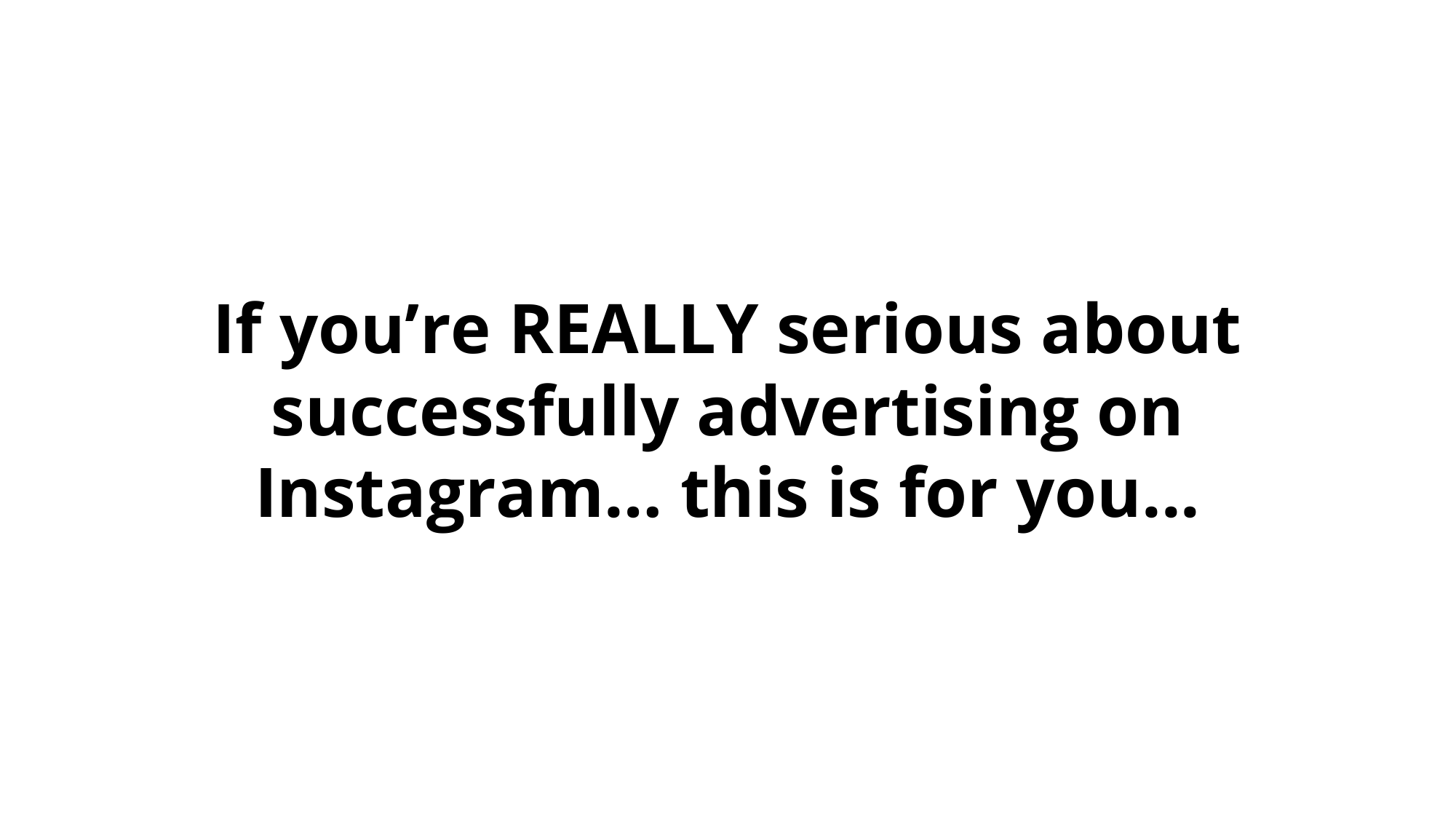

If you’re REALLY serious about successfully advertising on Instagram… this is for you...